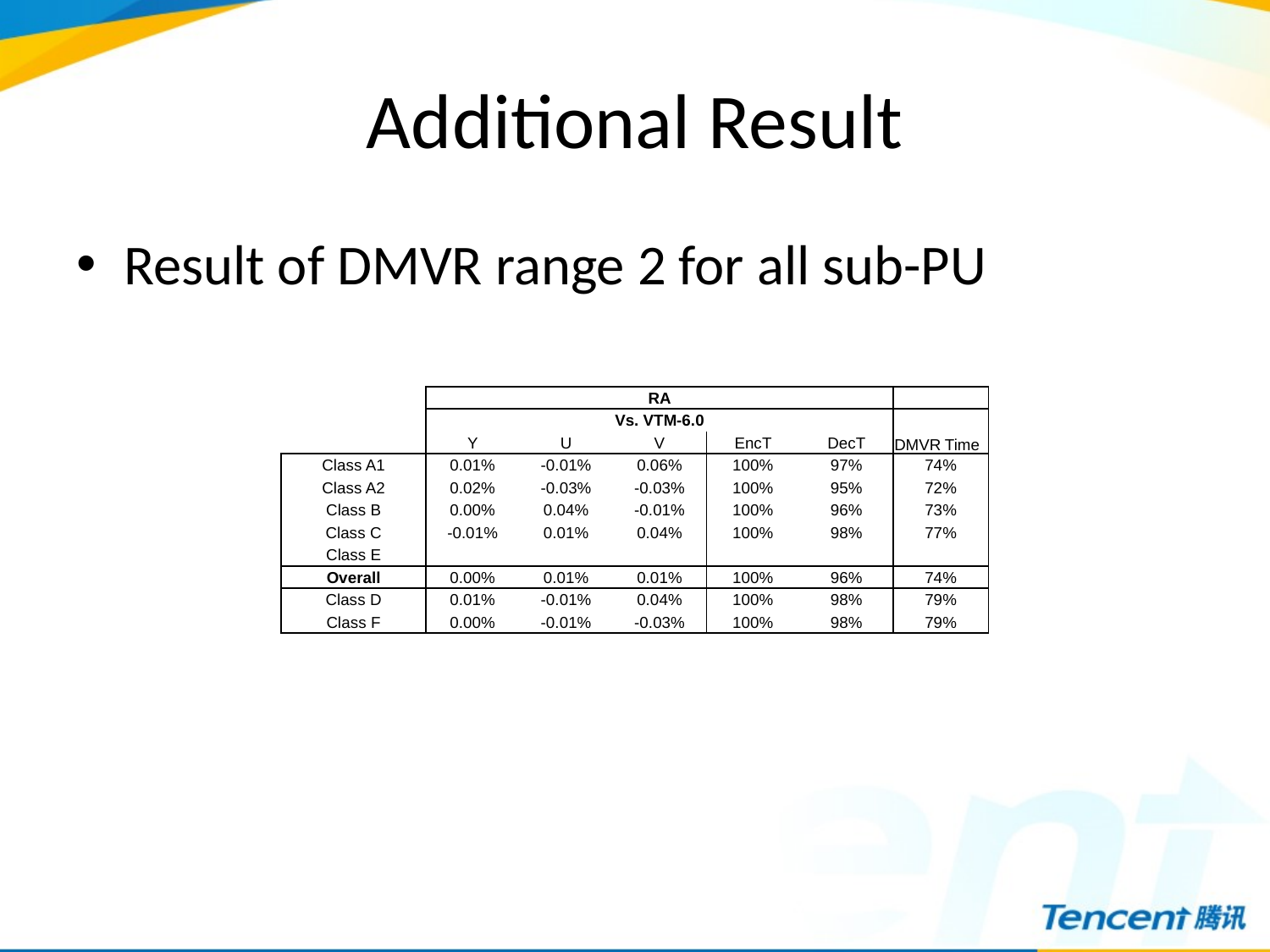

# Additional Result
Result of DMVR range 2 for all sub-PU

|  |  |  | RA |  |  |  |
| --- | --- | --- | --- | --- | --- | --- |
|  |  |  | Vs. VTM-6.0 |  |  |  |
|  | Y | U | V | EncT | DecT | DMVR Time |
| Class A1 | 0.01% | -0.01% | 0.06% | 100% | 97% | 74% |
| Class A2 | 0.02% | -0.03% | -0.03% | 100% | 95% | 72% |
| Class B | 0.00% | 0.04% | -0.01% | 100% | 96% | 73% |
| Class C | -0.01% | 0.01% | 0.04% | 100% | 98% | 77% |
| Class E |  |  |  |  |  |  |
| Overall | 0.00% | 0.01% | 0.01% | 100% | 96% | 74% |
| Class D | 0.01% | -0.01% | 0.04% | 100% | 98% | 79% |
| Class F | 0.00% | -0.01% | -0.03% | 100% | 98% | 79% |